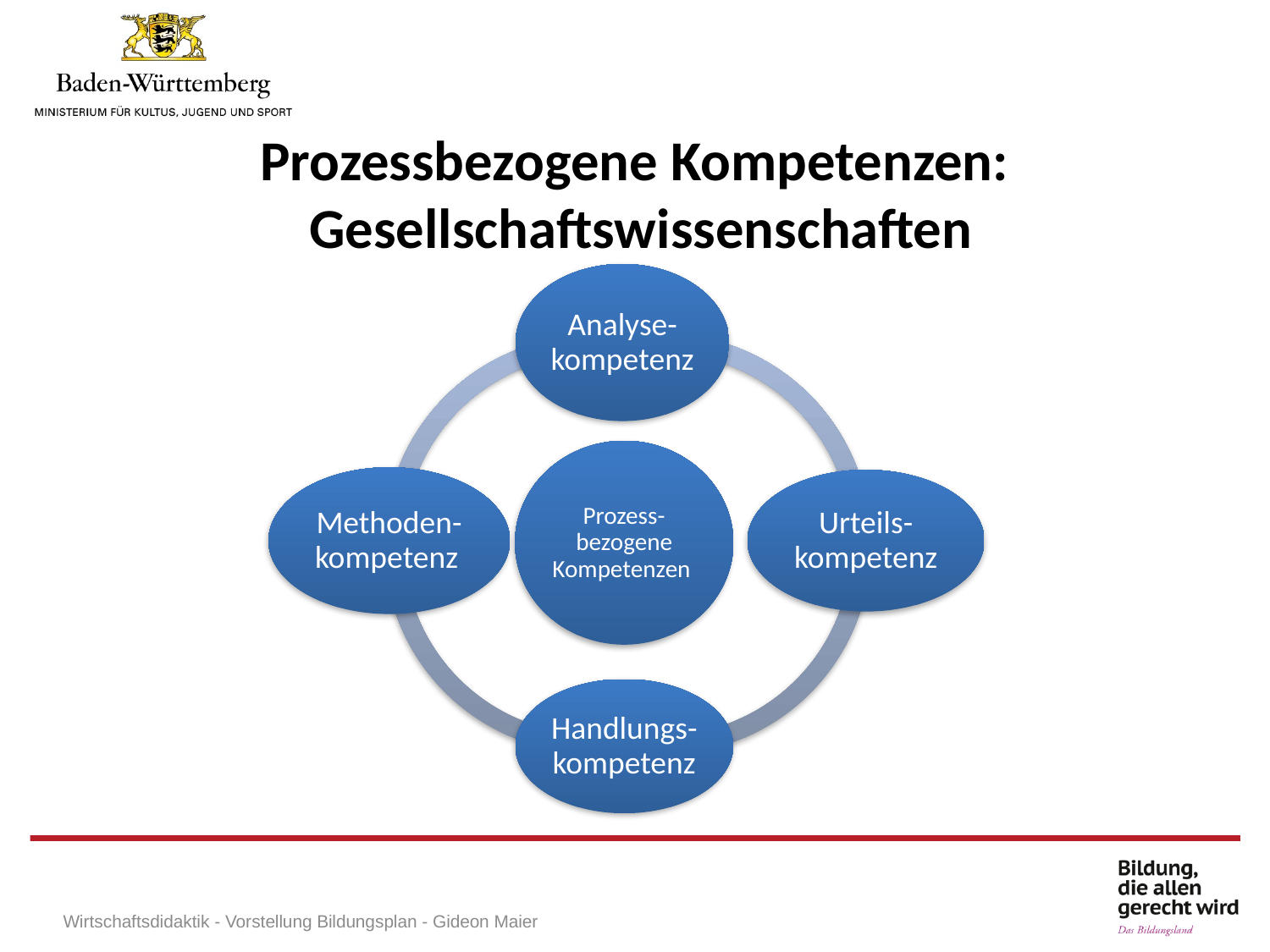

Prozessbezogene Kompetenzen:
Gesellschaftswissenschaften
Individuelle Förderung am Gymnasium
Prozess-bezogene Kompetenzen
Analyse-kompetenz
Urteils-kompetenz
Handlungs-kompetenz
Methoden-kompetenz
Wirtschaftsdidaktik - Vorstellung Bildungsplan - Gideon Maier